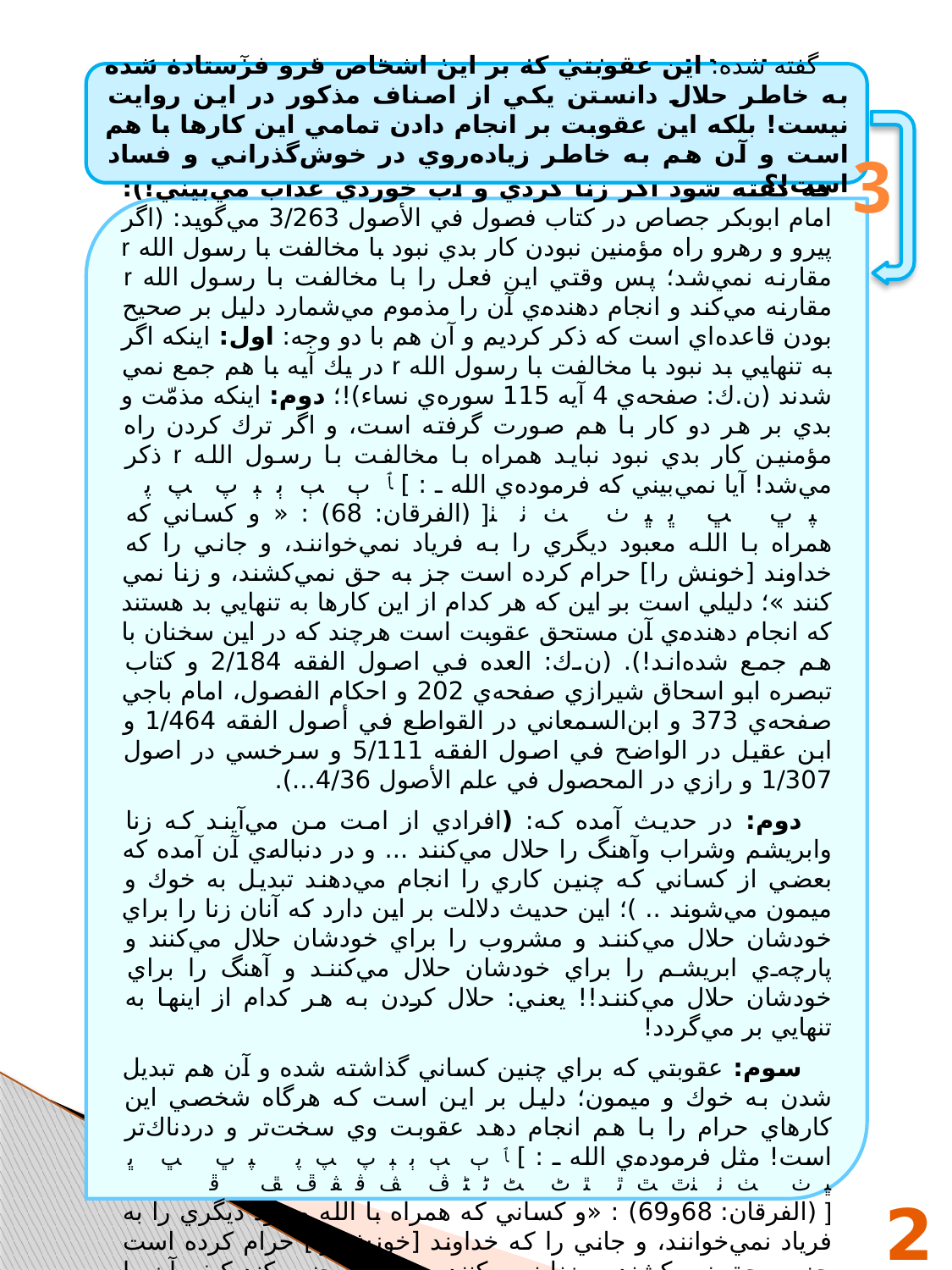

گفته شده: اين عقوبتي كه بر اين اشخاص فرو فرستاده شده به خاطر حلال دانستن يكي از اصناف مذكور در اين روايت نيست! بلكه اين عقوبت بر انجام دادن تمامي اين كارها با هم است و آن هم به خاطر زياده‌روي در خوش‌گذراني و فساد است!؟
3

جواب: اول: در علم اصول فقه ما يك قاعده داريم و آن هم اينكه: (در نصوصي كه وعيد و تهديد در آن آمده چيزهاي مباح و حرام با هم ذكر نمي‌شوند زيرا نبايد انسان براي انجام دادن كار مباحي تهديد و توبيخ شود به عنوان مثال: درست نيست كه گفته شود اگر زنا كردي و آب خوردي عذاب مي‌بيني!)؛ امام ابوبكر جصاص در كتاب فصول في الأصول 3/263 مي‌گويد: (اگر پيرو و رهرو راه مؤمنين نبودن كار بدي نبود با مخالفت با رسول الله r مقارنه نمي‌شد؛ پس وقتي اين فعل را با مخالفت با رسول الله r مقارنه مي‌كند و انجام دهنده‌ي آن را مذموم مي‌شمارد دليل بر صحيح بودن قاعده‌اي است كه ذكر كرديم و آن هم با دو وجه: اول: اينكه اگر به تنهايي بد نبود با مخالفت با رسول الله r در يك آيه با هم جمع نمي شدند (ن.ك: صفحه‌ي 4 آيه 115 سوره‌ي نساء)!؛ دوم: اينكه مذمّت و بدي بر هر دو كار با هم صورت گرفته است، و اگر ترك كردن راه مؤمنين كار بدي نبود نبايد همراه با مخالفت با رسول الله r ذكر مي‌شد! آيا نمي‌بيني كه فرموده‌ي الله ـ : ] ﭑ  ﭒ   ﭓ  ﭔ  ﭕ  ﭖ   ﭗ  ﭘ      ﭙ  ﭚ     ﭛ    ﭜ  ﭝ  ﭞ     ﭟ  ﭠ   ﭡ[ (الفرقان: 68) : « و كساني كه همراه با الله معبود ديگري را به فرياد نمي‌خوانند، و جاني را كه خداوند [خونش را] حرام كرده است جز به حق نمي‌كشند، و زنا نمي كنند »؛ دليلي است بر اين كه هر كدام از اين كارها به تنهايي بد هستند كه انجام دهنده‌ي آن مستحق عقوبت است هرچند كه در اين سخنان با هم جمع شده‌اند!). (ن.ك: العده في اصول الفقه 2/184 و كتاب تبصره ابو اسحاق شيرازي صفحه‌ي 202 و احكام الفصول، امام باجي صفحه‌ي 373 و ابن‌السمعاني در القواطع في أصول الفقه 1/464 و ابن عقيل در الواضح في اصول الفقه 5/111 و سرخسي در اصول 1/307 و رازي در المحصول في علم الأصول 4/36...).
دوم: در حديث آمده كه: (افرادي از امت من مي‌آيند كه زنا وابريشم وشراب وآهنگ را حلال مي‌كنند ... و در دنباله‌ي آن آمده كه بعضي از كساني كه چنين كاري را انجام مي‌دهند تبديل به خوك و ميمون مي‌شوند .. )؛ اين حديث دلالت بر اين دارد كه آنان زنا را براي خودشان حلال مي‌كنند و مشروب را براي خودشان حلال مي‌كنند و پارچه‌ي ابريشم را براي خودشان حلال مي‌كنند و آهنگ را براي خودشان حلال مي‌كنند!! يعني: حلال كردن به هر كدام از اينها به تنهايي بر مي‌گردد!
سوم: عقوبتي كه براي چنين كساني گذاشته شده و آن هم تبديل شدن به خوك و ميمون؛ دليل بر اين است كه هرگاه شخصي اين كارهاي حرام را با هم انجام دهد عقوبت وي سخت‌تر و دردناك‌تر است! مثل فرموده‌ي الله ـ : ] ﭑ  ﭒ   ﭓ  ﭔ  ﭕ  ﭖ   ﭗ  ﭘ      ﭙ  ﭚ     ﭛ    ﭜ  ﭝ  ﭞ     ﭟ  ﭠ   ﭡﭢ  ﭣ  ﭤ    ﭥ  ﭦ    ﭧ  ﭨ  ﭩ  ﭪ    ﭫ  ﭬ  ﭭ  ﭮ  ﭯ      ﭰ  [ (الفرقان: 68و69) : «و كساني كه همراه با الله معبود ديگري را به فرياد نمي‌خوانند، و جاني را كه خداوند [خونش را] حرام كرده است جز به حق نمي‌كشند، و زنا نمي كنند و هركس چنين كند كيفر آن را مي‌بيند (68) عذاب او در قيامت دو چندان مي‌گردد و خوار و ذليل جاودانه در عذاب مي‌ماند ».
20